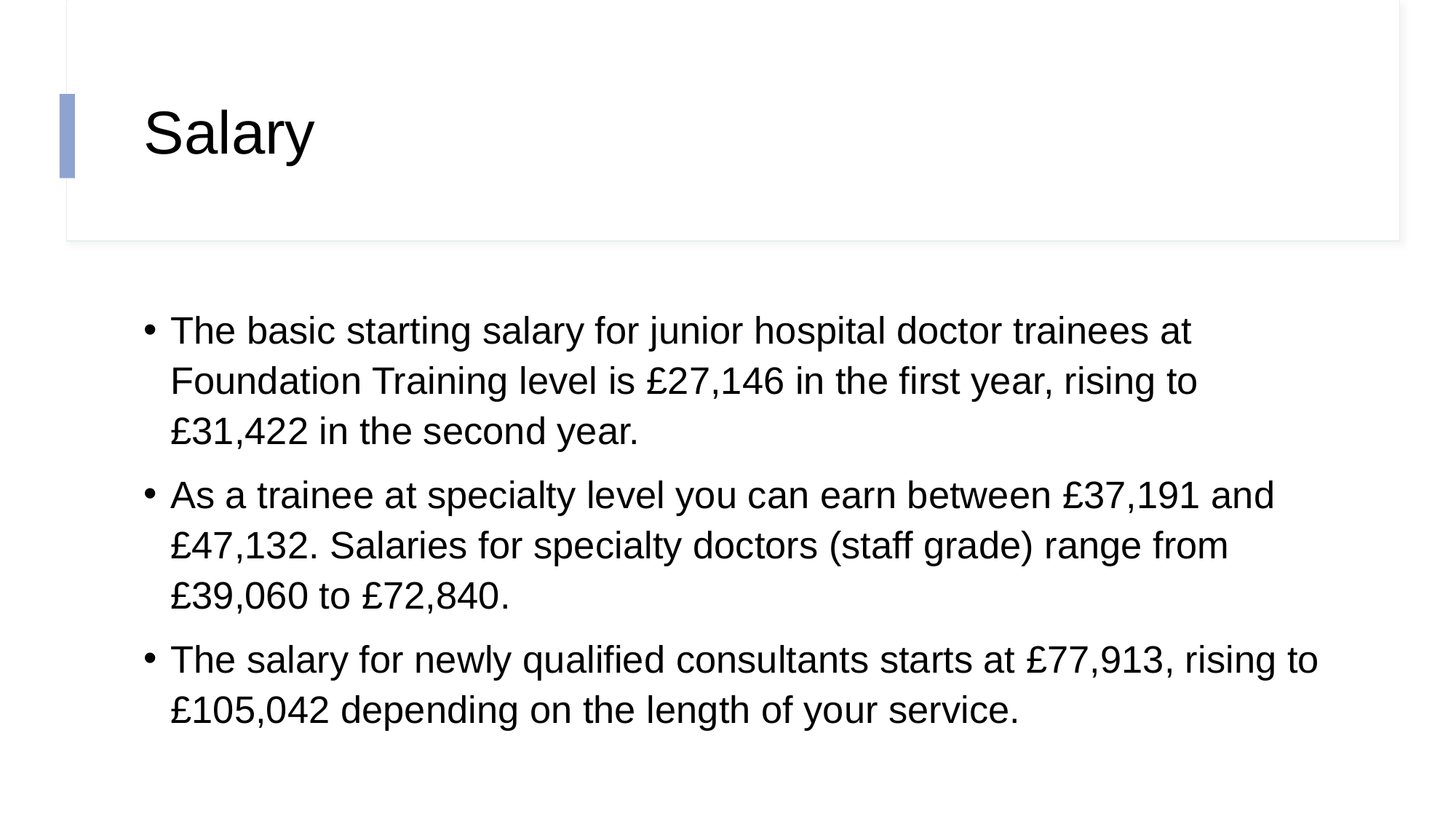

# Salary
The basic starting salary for junior hospital doctor trainees at Foundation Training level is £27,146 in the first year, rising to £31,422 in the second year.
As a trainee at specialty level you can earn between £37,191 and £47,132. Salaries for specialty doctors (staff grade) range from £39,060 to £72,840.
The salary for newly qualified consultants starts at £77,913, rising to £105,042 depending on the length of your service.